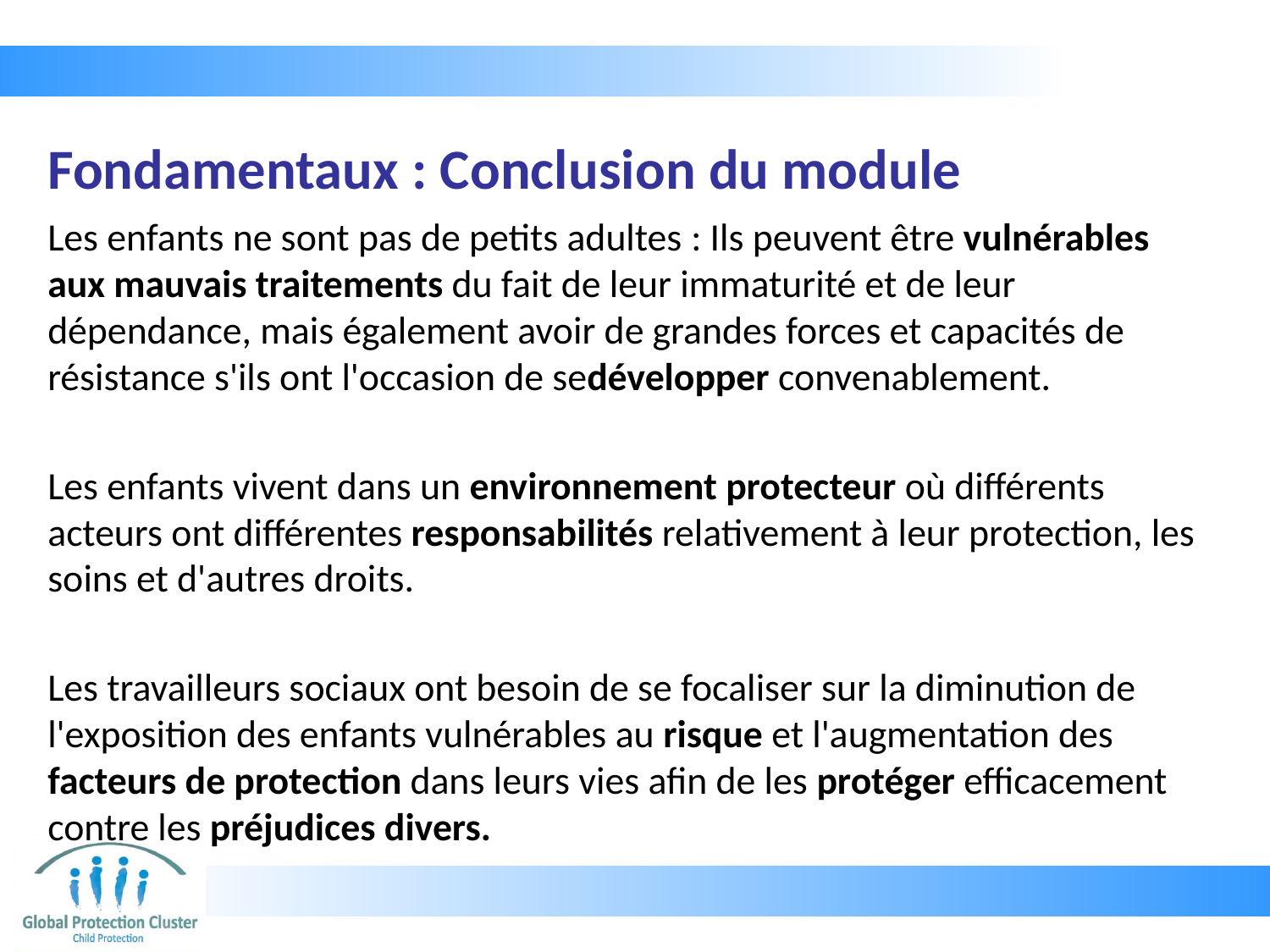

# Fondamentaux : Conclusion du module
Les enfants ne sont pas de petits adultes : Ils peuvent être vulnérables aux mauvais traitements du fait de leur immaturité et de leur dépendance, mais également avoir de grandes forces et capacités de résistance s'ils ont l'occasion de sedévelopper convenablement.

Les enfants vivent dans un environnement protecteur où différents acteurs ont différentes responsabilités relativement à leur protection, les soins et d'autres droits.

Les travailleurs sociaux ont besoin de se focaliser sur la diminution de l'exposition des enfants vulnérables au risque et l'augmentation des facteurs de protection dans leurs vies afin de les protéger efficacement contre les préjudices divers.